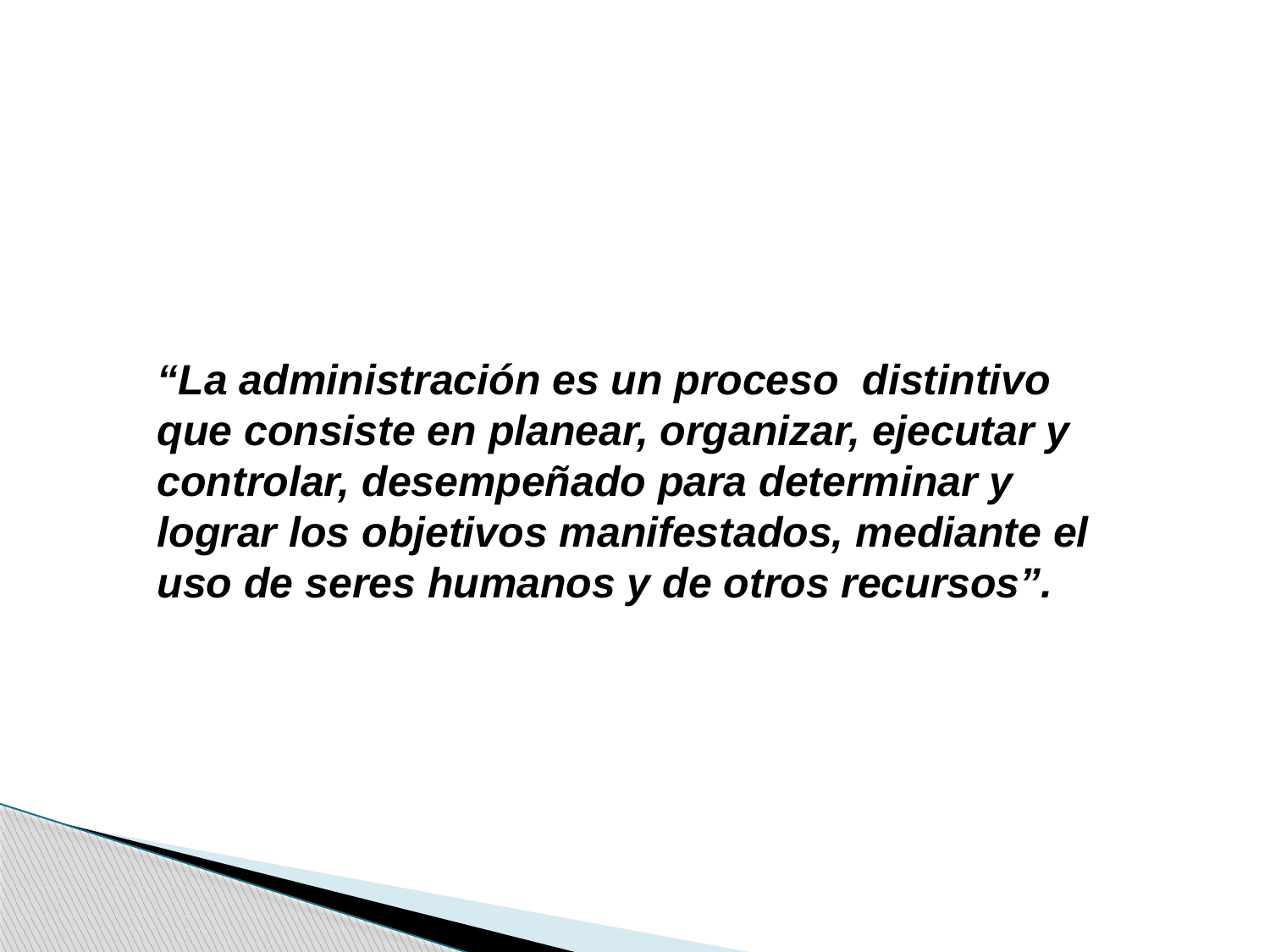

“La administración es un proceso  distintivo que consiste en planear, organizar, ejecutar y controlar, desempeñado para determinar y lograr los objetivos manifestados, mediante el uso de seres humanos y de otros recursos”.